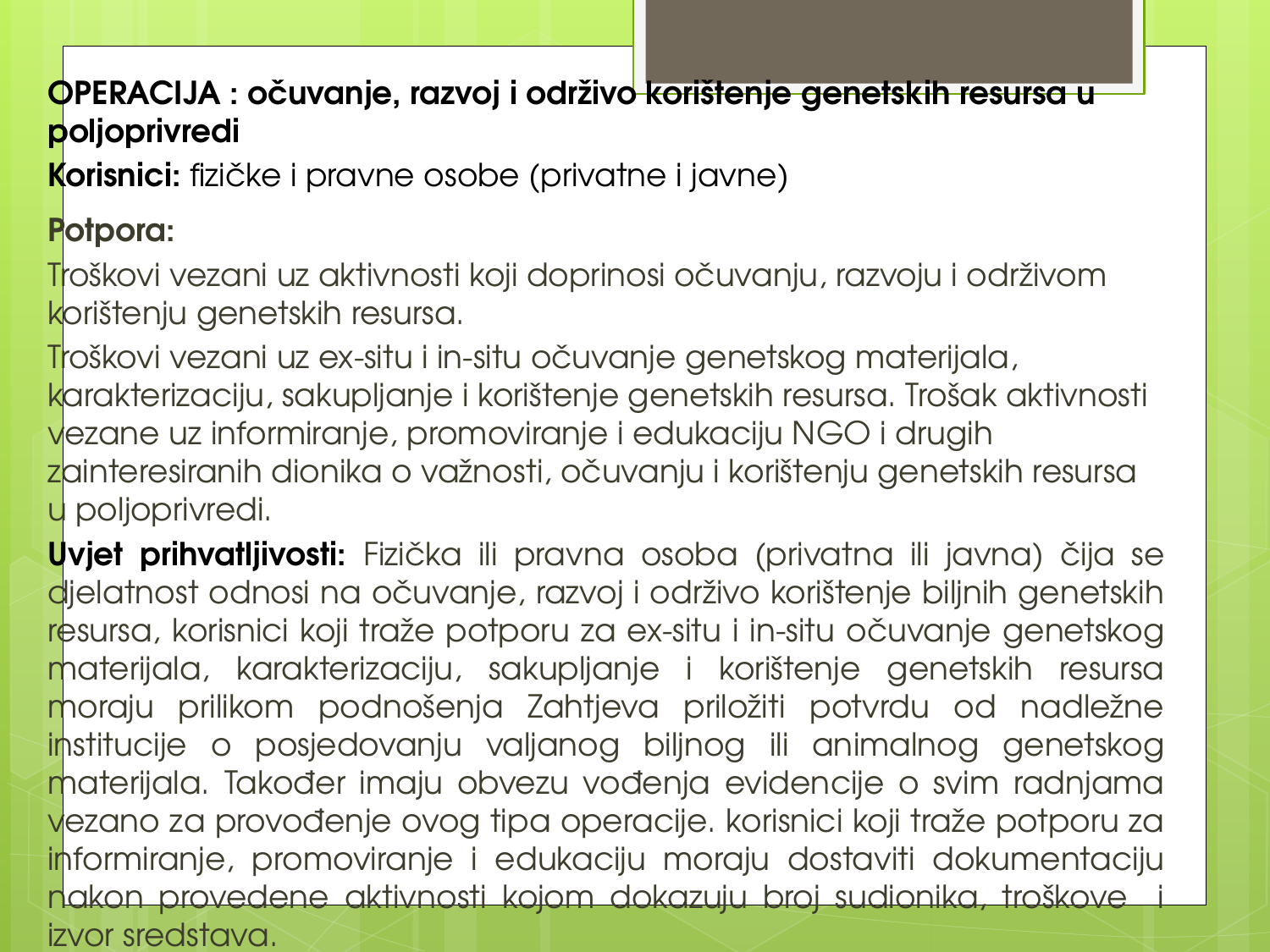

OPERACIJA : očuvanje, razvoj i održivo korištenje genetskih resursa u poljoprivredi
Korisnici: fizičke i pravne osobe (privatne i javne)
Potpora:
Troškovi vezani uz aktivnosti koji doprinosi očuvanju, razvoju i održivom korištenju genetskih resursa.
Troškovi vezani uz ex-situ i in-situ očuvanje genetskog materijala, karakterizaciju, sakupljanje i korištenje genetskih resursa. Trošak aktivnosti vezane uz informiranje, promoviranje i edukaciju NGO i drugih zainteresiranih dionika o važnosti, očuvanju i korištenju genetskih resursa u poljoprivredi.
Uvjet prihvatljivosti: Fizička ili pravna osoba (privatna ili javna) čija se djelatnost odnosi na očuvanje, razvoj i održivo korištenje biljnih genetskih resursa, korisnici koji traže potporu za ex-situ i in-situ očuvanje genetskog materijala, karakterizaciju, sakupljanje i korištenje genetskih resursa moraju prilikom podnošenja Zahtjeva priložiti potvrdu od nadležne institucije o posjedovanju valjanog biljnog ili animalnog genetskog materijala. Također imaju obvezu vođenja evidencije o svim radnjama vezano za provođenje ovog tipa operacije. korisnici koji traže potporu za informiranje, promoviranje i edukaciju moraju dostaviti dokumentaciju nakon provedene aktivnosti kojom dokazuju broj sudionika, troškove  i izvor sredstava.